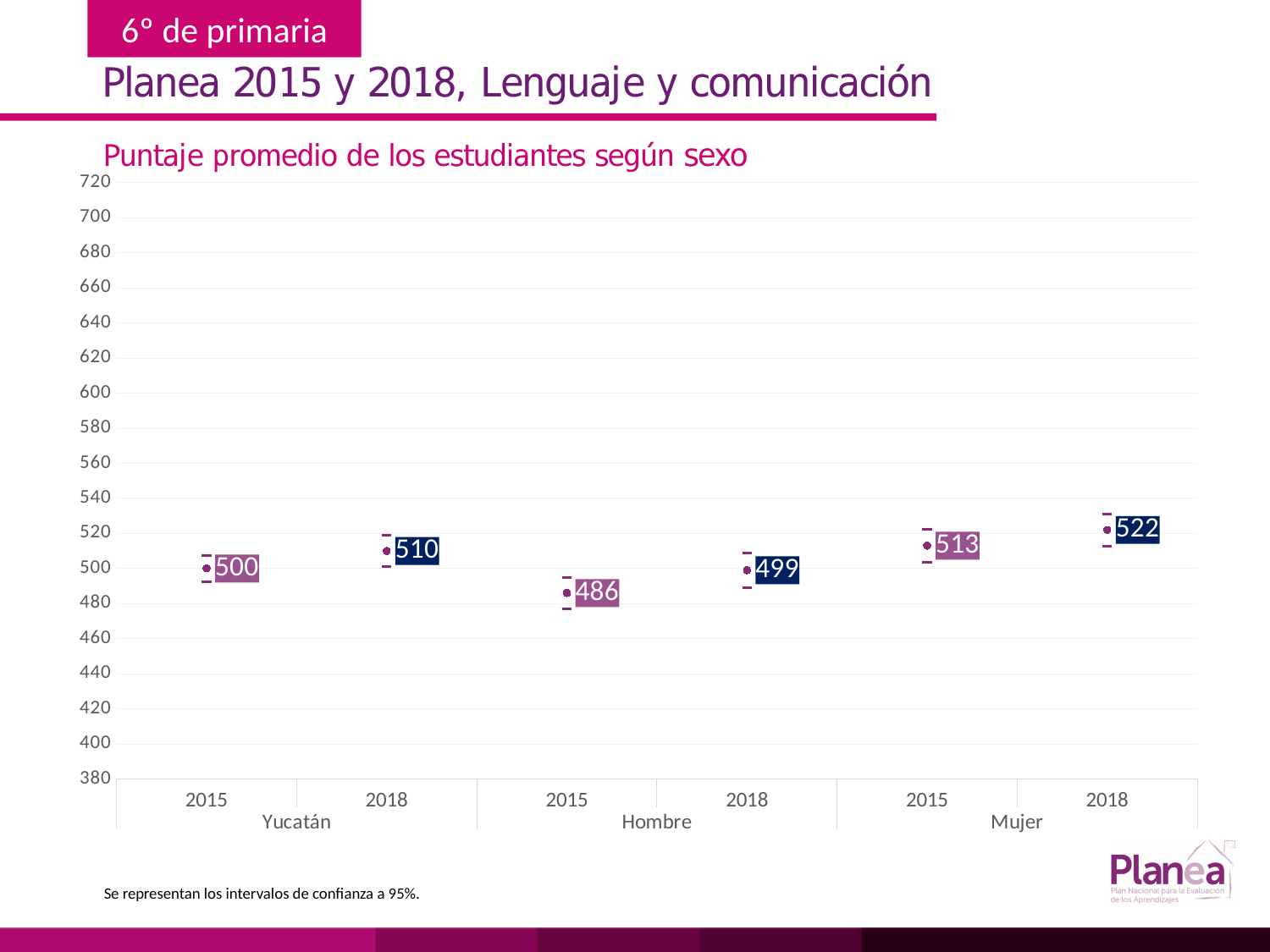

Planea 2015 y 2018, Lenguaje y comunicación

Puntaje promedio de los estudiantes según sexo

### Chart

| Category |  |  |  |
|---|---|---|---|
| 2015 | 492.438 | 507.562 | 500.0 |
| 2018 | 501.244 | 518.756 | 510.0 |
| 2015 | 477.045 | 494.955 | 486.0 |
| 2018 | 489.249 | 508.751 | 499.0 |
| 2015 | 503.448 | 522.552 | 513.0 |
| 2018 | 512.846 | 531.154 | 522.0 |
Se representan los intervalos de confianza a 95%.